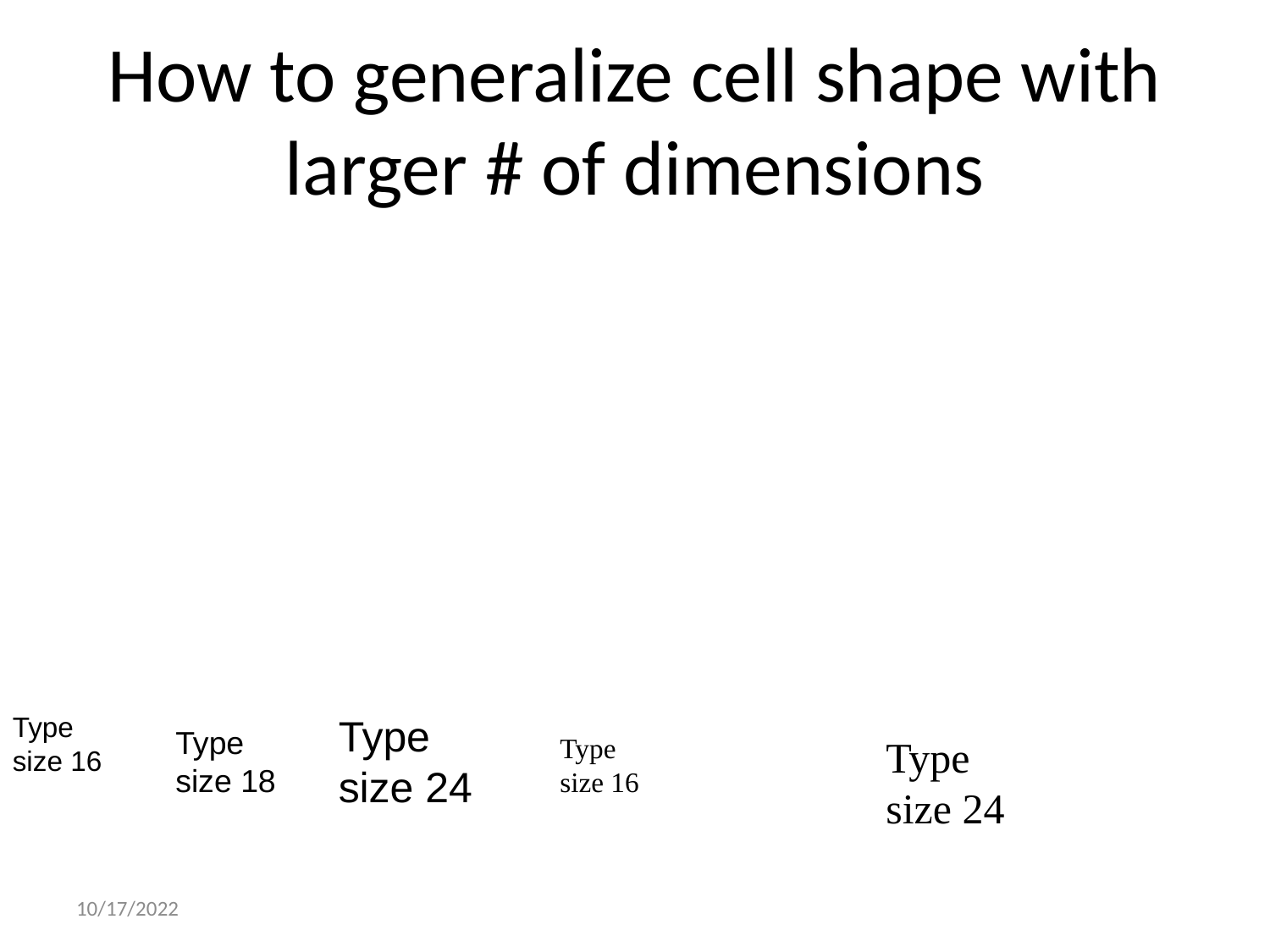

# How to generalize cell shape with larger # of dimensions

Type size 16
Type size 24
Type size 18
Type size 16
Type size 24
10/17/2022